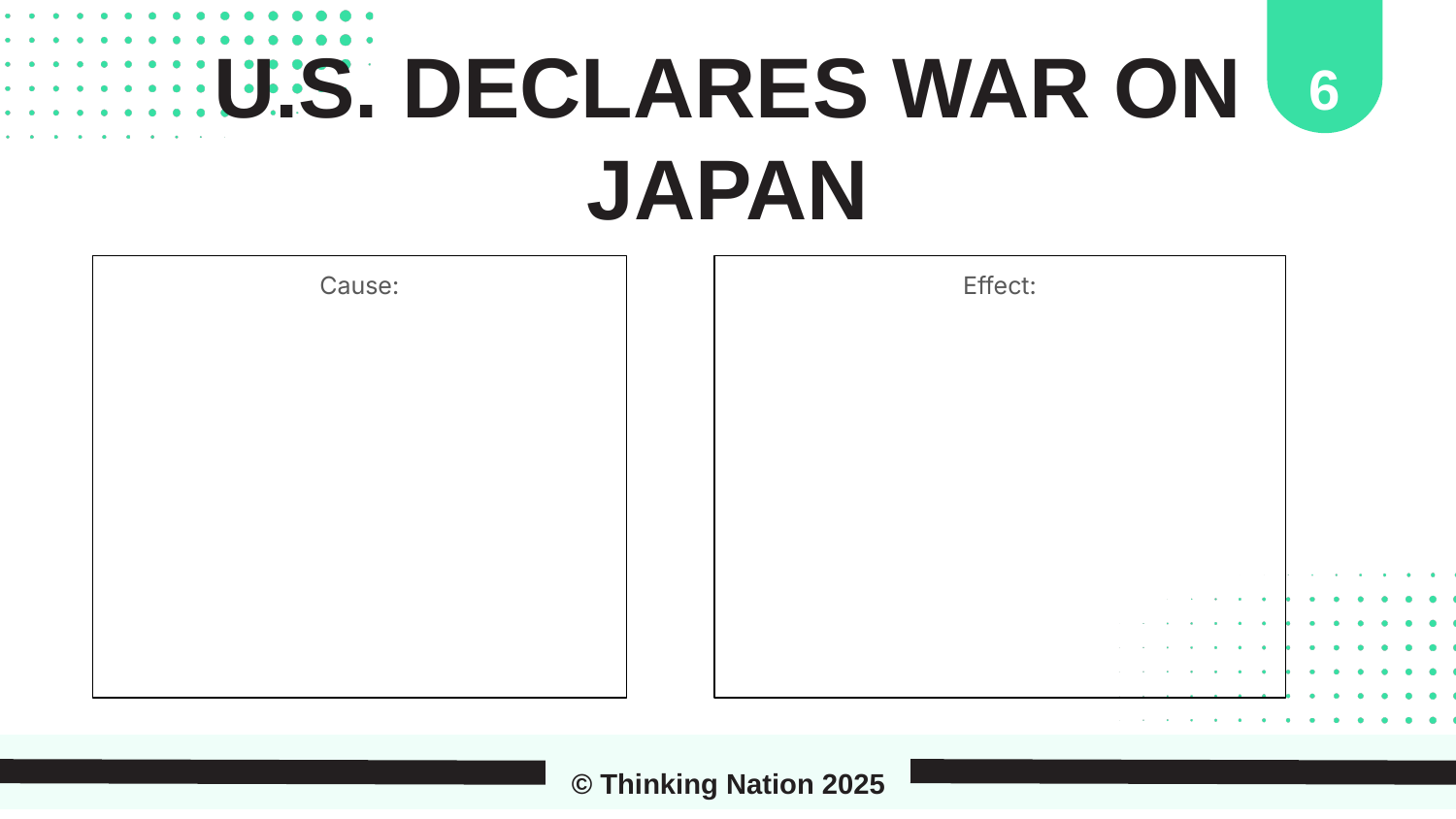

6
U.S. DECLARES WAR ON JAPAN
Cause:

Effect:

© Thinking Nation 2025